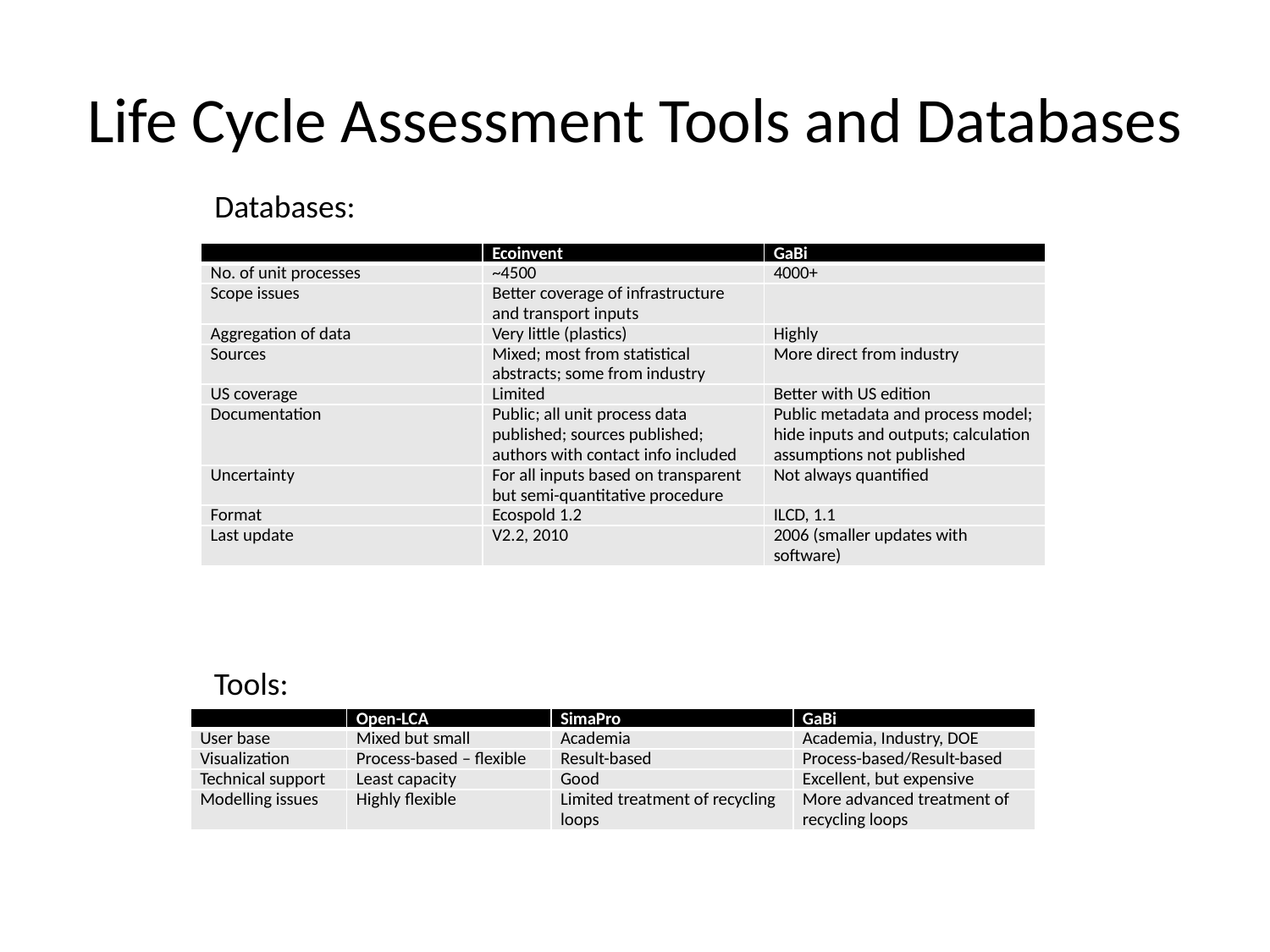

# Life Cycle Assessment Tools and Databases
Databases:
|  | Ecoinvent | GaBi |
| --- | --- | --- |
| No. of unit processes | ~4500 | 4000+ |
| Scope issues | Better coverage of infrastructure and transport inputs |  |
| Aggregation of data | Very little (plastics) | Highly |
| Sources | Mixed; most from statistical abstracts; some from industry | More direct from industry |
| US coverage | Limited | Better with US edition |
| Documentation | Public; all unit process data published; sources published; authors with contact info included | Public metadata and process model; hide inputs and outputs; calculation assumptions not published |
| Uncertainty | For all inputs based on transparent but semi-quantitative procedure | Not always quantified |
| Format | Ecospold 1.2 | ILCD, 1.1 |
| Last update | V2.2, 2010 | 2006 (smaller updates with software) |
Tools:
|  | Open-LCA | SimaPro | GaBi |
| --- | --- | --- | --- |
| User base | Mixed but small | Academia | Academia, Industry, DOE |
| Visualization | Process-based – flexible | Result-based | Process-based/Result-based |
| Technical support | Least capacity | Good | Excellent, but expensive |
| Modelling issues | Highly flexible | Limited treatment of recycling loops | More advanced treatment of recycling loops |